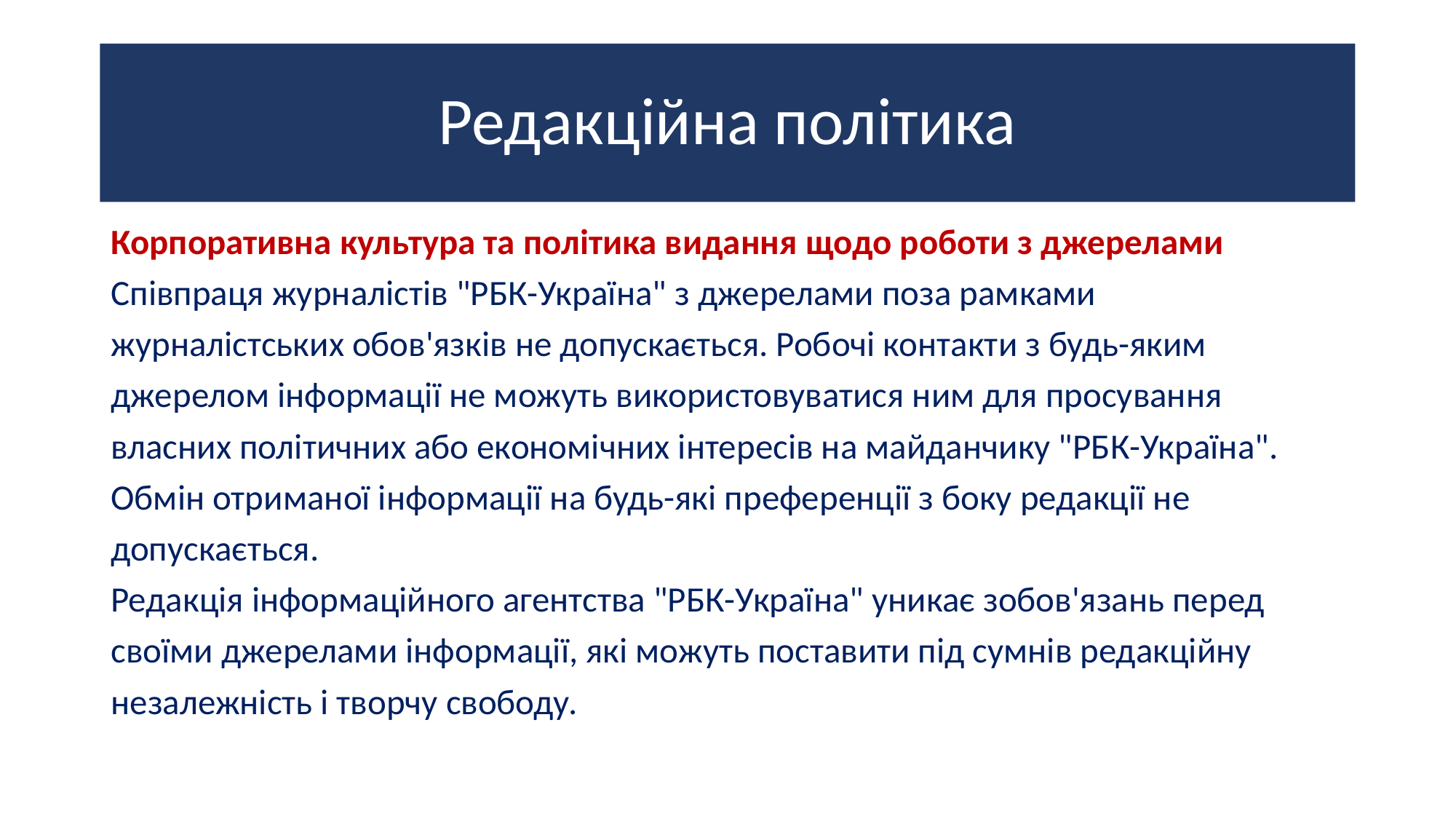

# Редакційна політика
Корпоративна культура та політика видання щодо роботи з джерелами
Співпраця журналістів "РБК-Україна" з джерелами поза рамками
журналістських обов'язків не допускається. Робочі контакти з будь-яким
джерелом інформації не можуть використовуватися ним для просування
власних політичних або економічних інтересів на майданчику "РБК-Україна".
Обмін отриманої інформації на будь-які преференції з боку редакції не
допускається.
Редакція інформаційного агентства "РБК-Україна" уникає зобов'язань перед
своїми джерелами інформації, які можуть поставити під сумнів редакційну
незалежність і творчу свободу.